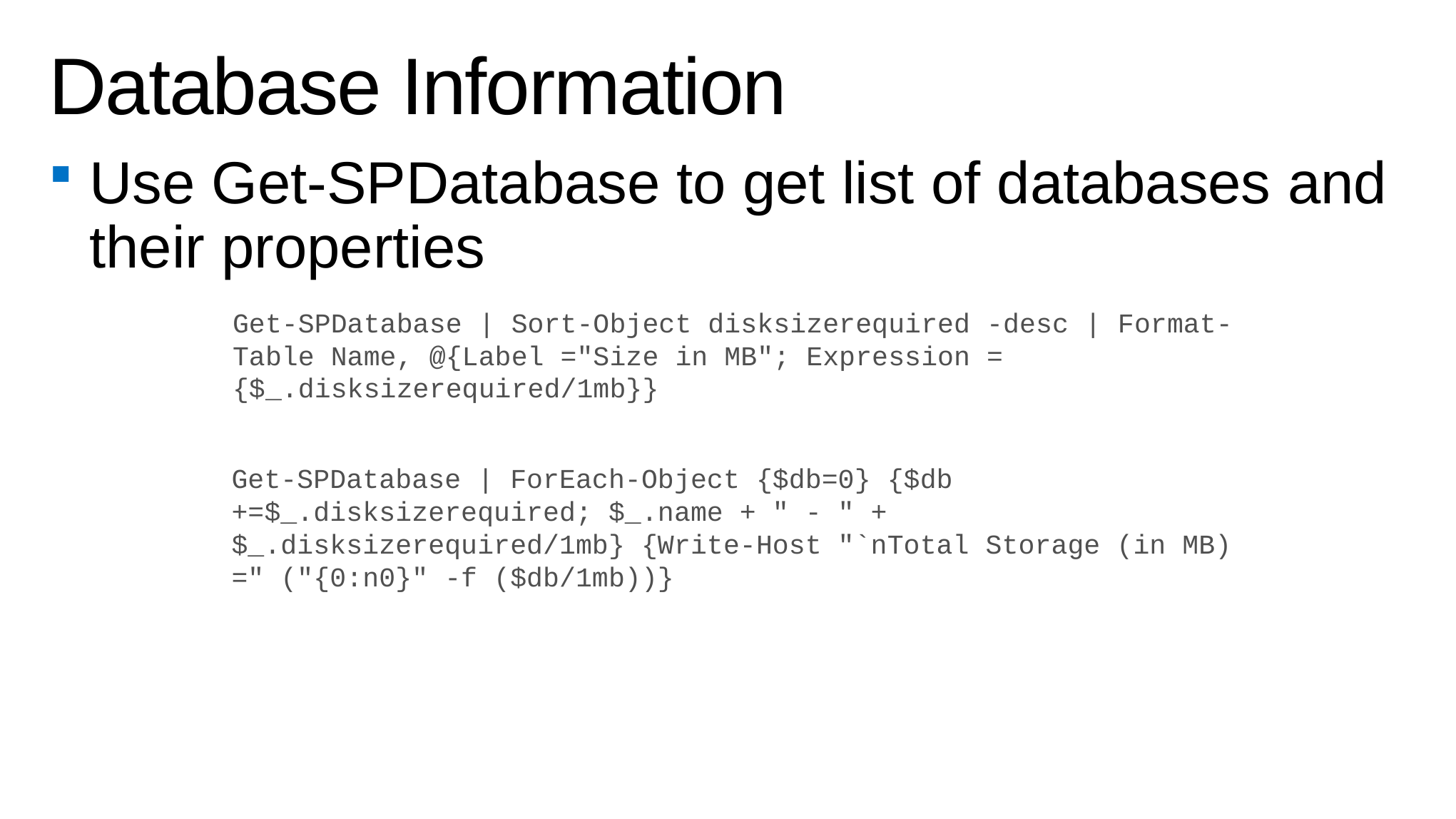

# Database Information
Use Get-SPDatabase to get list of databases and their properties

Get-SPDatabase | Sort-Object disksizerequired -desc | Format-Table Name, @{Label ="Size in MB"; Expression = {$_.disksizerequired/1mb}}
Get-SPDatabase | ForEach-Object {$db=0} {$db +=$_.disksizerequired; $_.name + " - " + $_.disksizerequired/1mb} {Write-Host "`nTotal Storage (in MB) =" ("{0:n0}" -f ($db/1mb))}